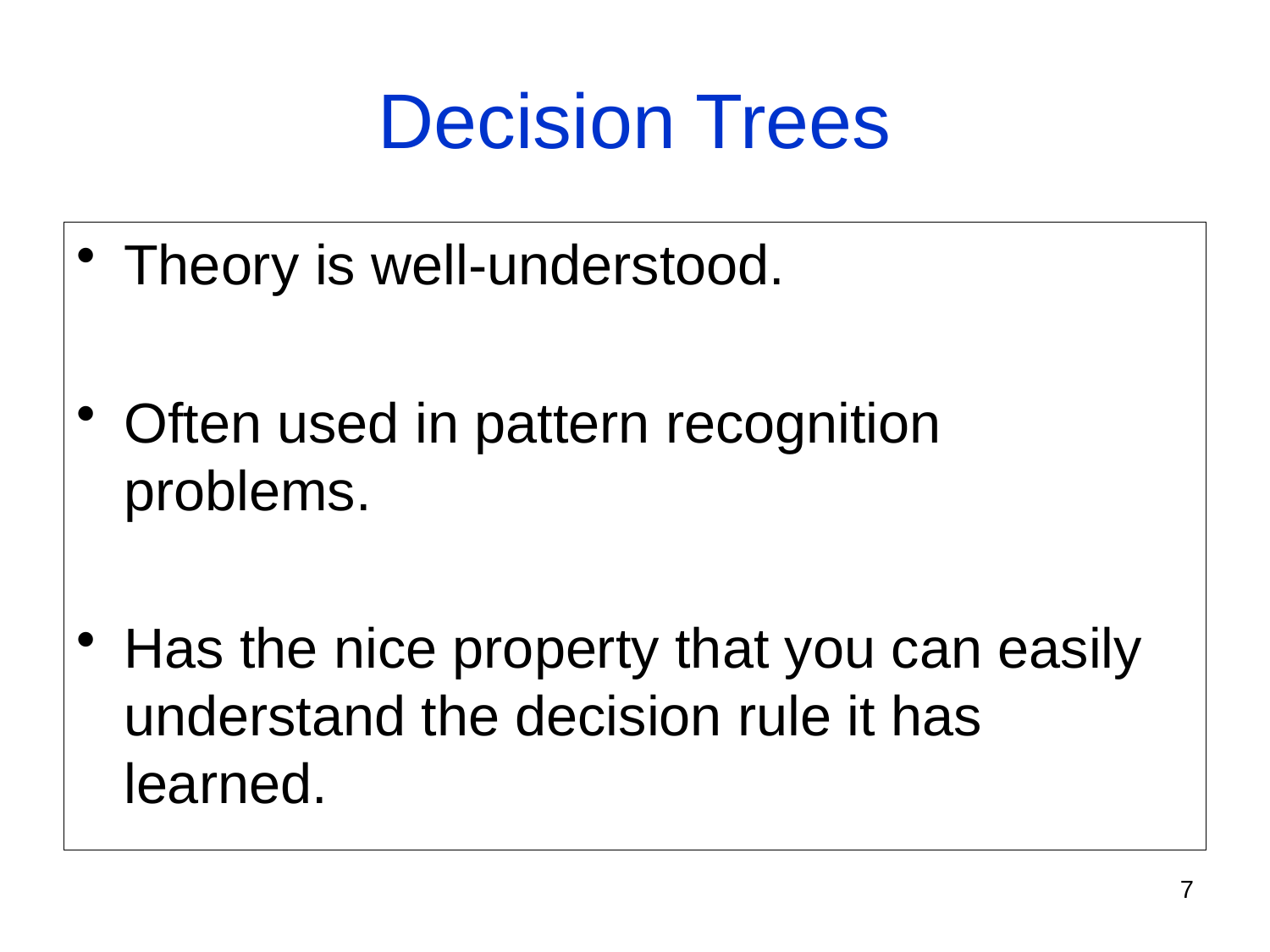

# Decision Trees
Theory is well-understood.

Often used in pattern recognition problems.

Has the nice property that you can easily understand the decision rule it has learned.
7